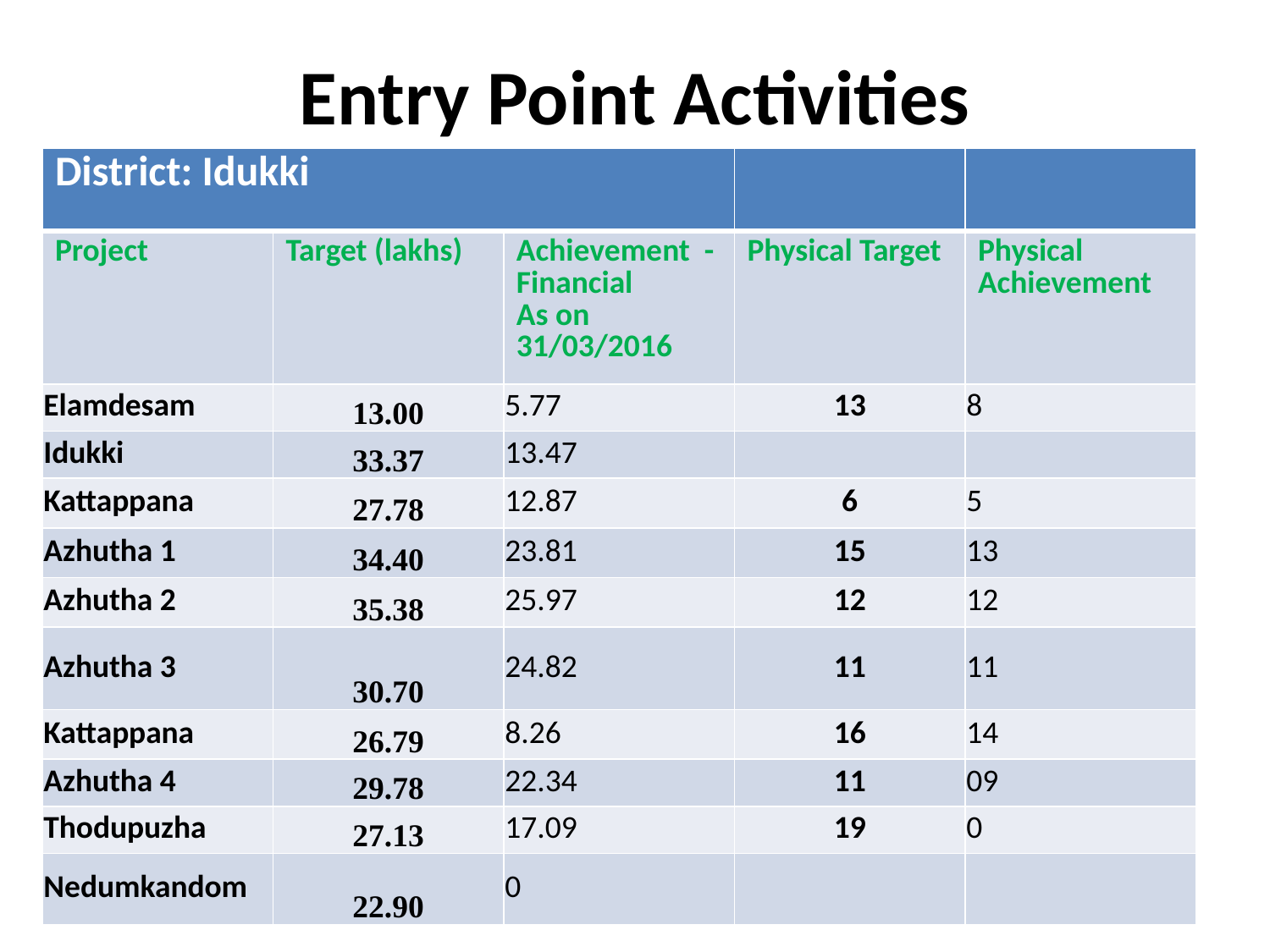

# Entry Point Activities
| District: Idukki |  |  |  |  |
| --- | --- | --- | --- | --- |
| Project | Target (lakhs) | Achievement - Financial As on 31/03/2016 | Physical Target | Physical Achievement |
| Elamdesam | 13.00 | 5.77 | 13 | 8 |
| Idukki | 33.37 | 13.47 |  |  |
| Kattappana | 27.78 | 12.87 | 6 | 5 |
| Azhutha 1 | 34.40 | 23.81 | 15 | 13 |
| Azhutha 2 | 35.38 | 25.97 | 12 | 12 |
| Azhutha 3 | 30.70 | 24.82 | 11 | 11 |
| Kattappana | 26.79 | 8.26 | 16 | 14 |
| Azhutha 4 | 29.78 | 22.34 | 11 | 09 |
| Thodupuzha | 27.13 | 17.09 | 19 | 0 |
| Nedumkandom | 22.90 | 0 |  |  |